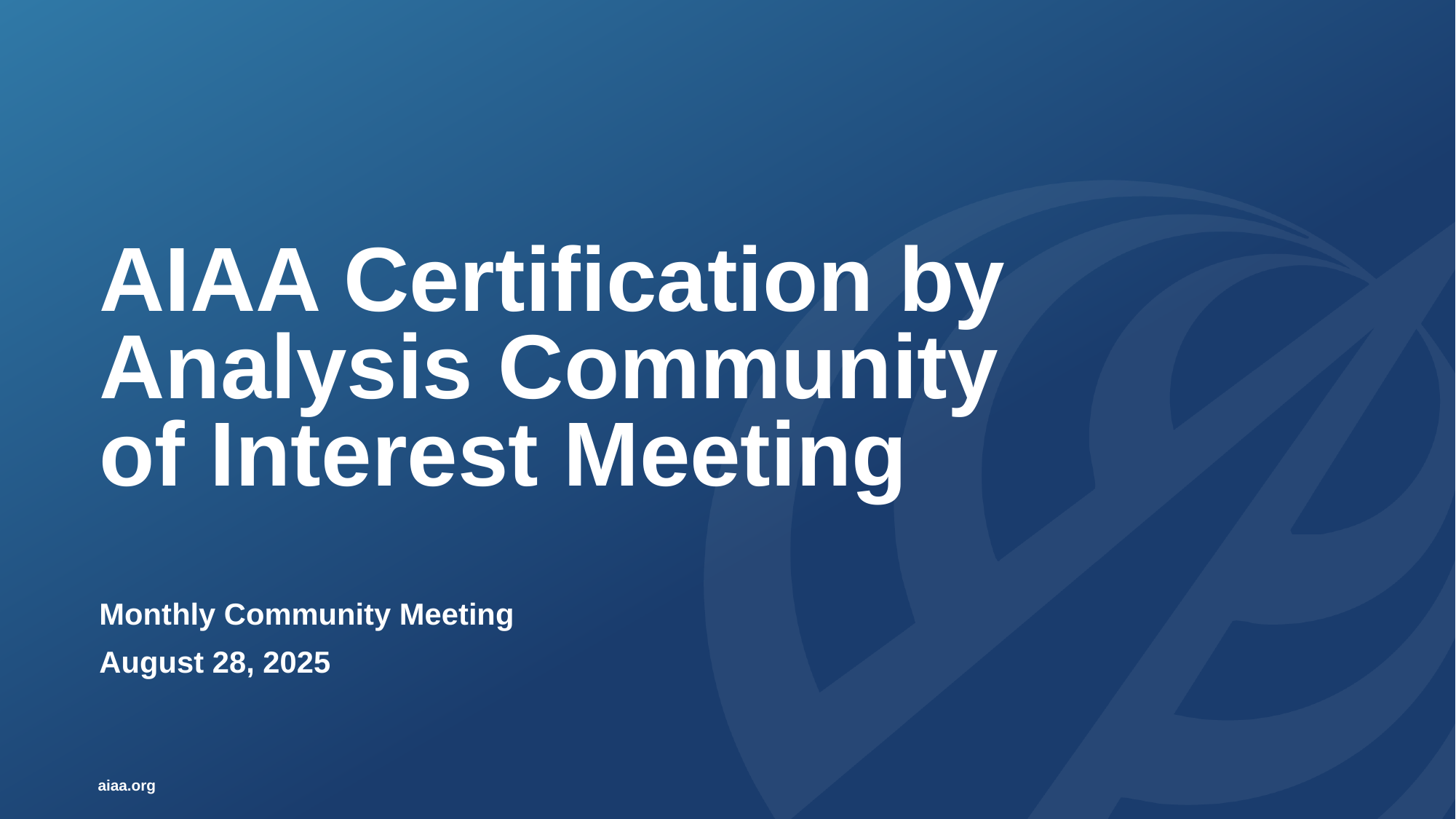

# AIAA Certification by Analysis Community of Interest Meeting
Monthly Community Meeting
August 28, 2025